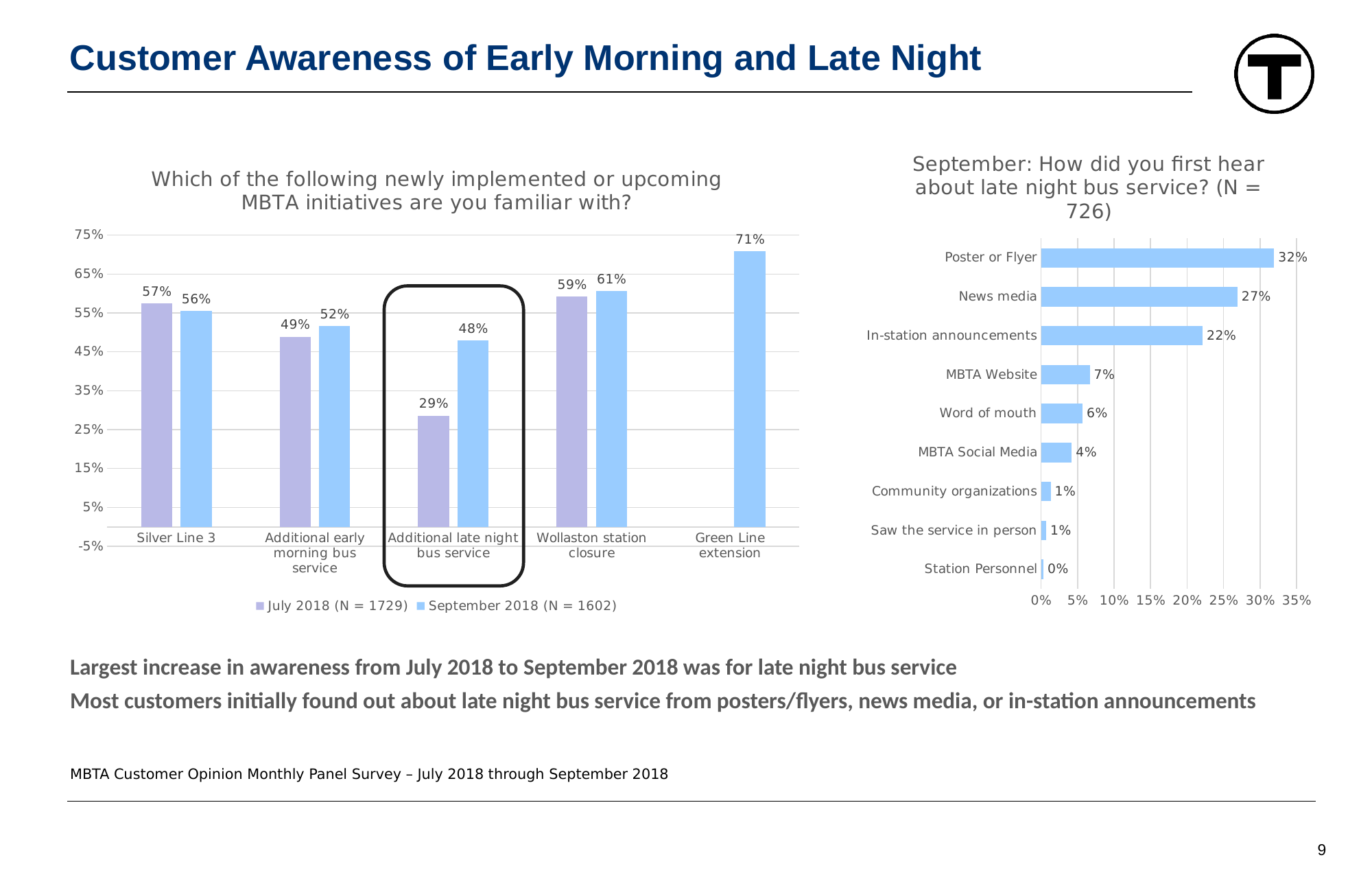

Customer Awareness of Early Morning and Late Night

### Chart: September: How did you first hear about late night bus service? (N = 726)

| Category | Late night (N = 720) |
|---|---|
| Station Personnel | 0.0034622164201103334 |
| Saw the service in person | 0.007327505820494155 |
| Community organizations | 0.01340518460140895 |
| MBTA Social Media | 0.0420805183398206 |
| Word of mouth | 0.05706490678185329 |
| MBTA Website | 0.06678077041083363 |
| In-station announcements | 0.22150514670051674 |
| News media | 0.2690376782996336 |
| Poster or Flyer | 0.3193360726253286 |

### Chart: Which of the following newly implemented or upcoming MBTA initiatives are you familiar with?

| Category | July 2018 (N = 1729) | September 2018 (N = 1602) |
|---|---|---|
| Silver Line 3 | 0.574 | 0.555 |
| Additional early morning bus service | 0.489 | 0.517 |
| Additional late night bus service | 0.286 | 0.479 |
| Wollaston station closure | 0.592 | 0.606 |
| Green Line extension | None | 0.709 |
Largest increase in awareness from July 2018 to September 2018 was for late night bus service
Most customers initially found out about late night bus service from posters/flyers, news media, or in-station announcements
MBTA Customer Opinion Monthly Panel Survey – July 2018 through September 2018